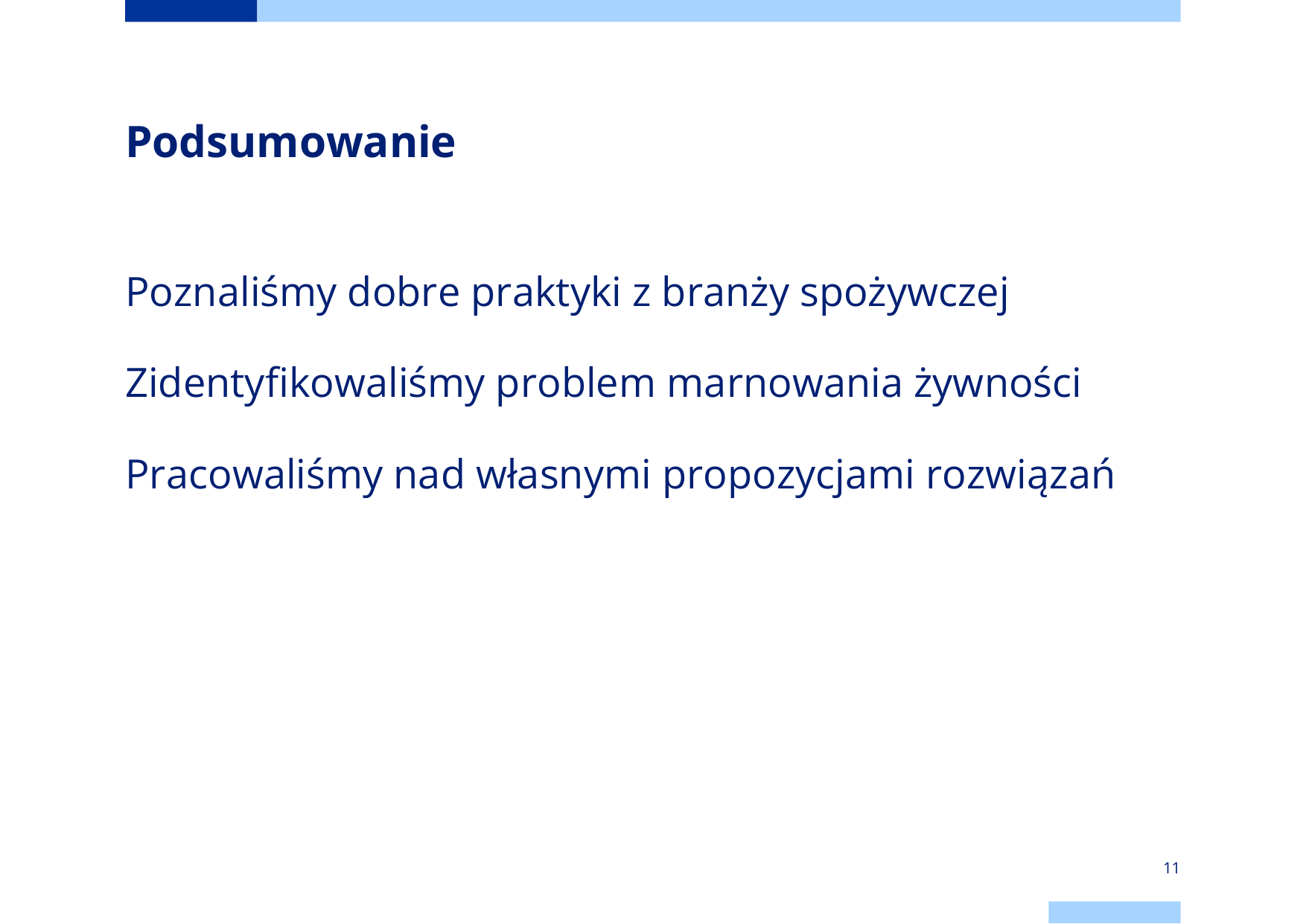

# Podsumowanie
Poznaliśmy dobre praktyki z branży spożywczej
Zidentyfikowaliśmy problem marnowania żywności
Pracowaliśmy nad własnymi propozycjami rozwiązań
11